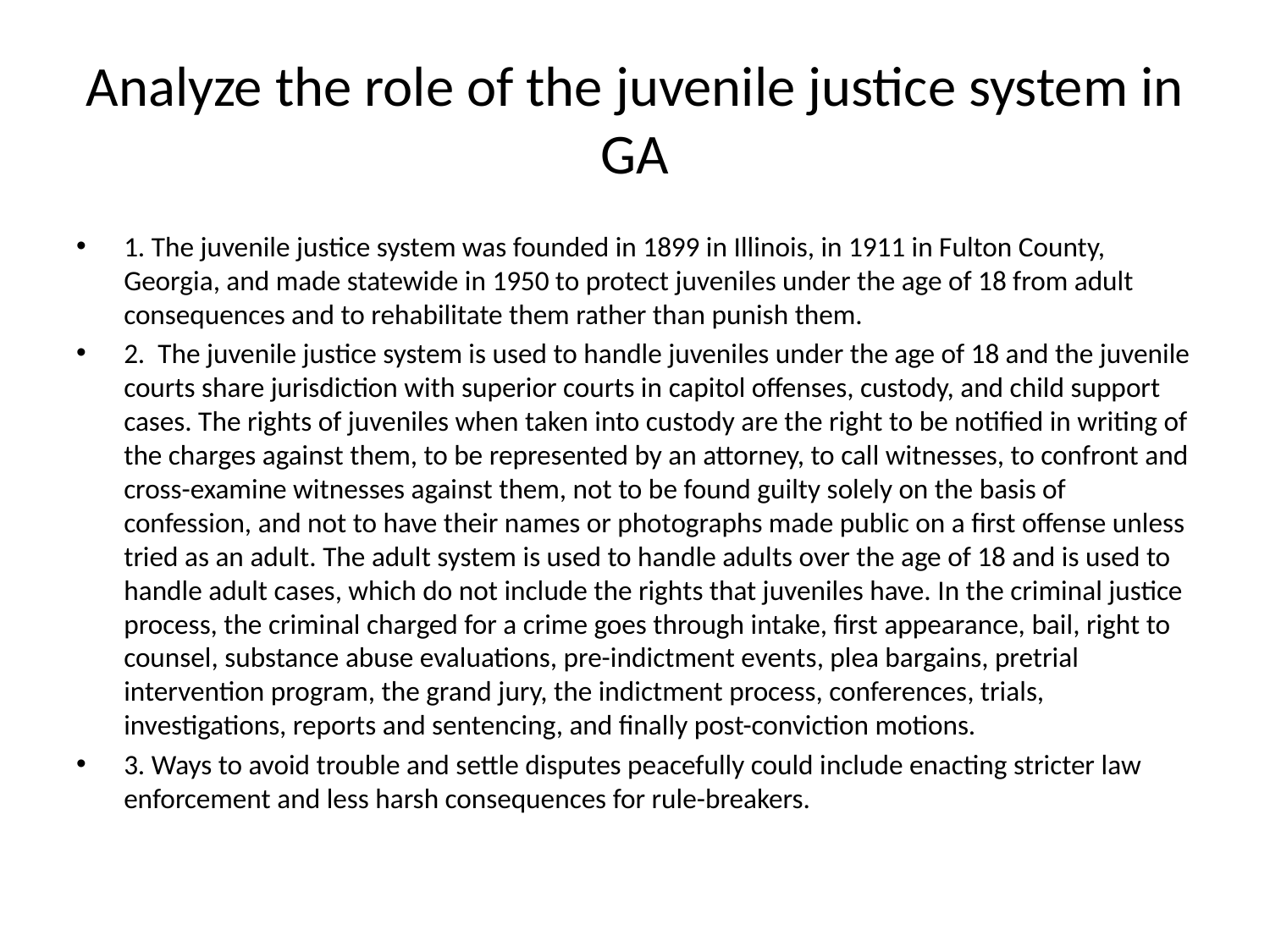

# Analyze the role of the juvenile justice system in GA
1. The juvenile justice system was founded in 1899 in Illinois, in 1911 in Fulton County, Georgia, and made statewide in 1950 to protect juveniles under the age of 18 from adult consequences and to rehabilitate them rather than punish them.
2.  The juvenile justice system is used to handle juveniles under the age of 18 and the juvenile courts share jurisdiction with superior courts in capitol offenses, custody, and child support cases. The rights of juveniles when taken into custody are the right to be notified in writing of the charges against them, to be represented by an attorney, to call witnesses, to confront and cross-examine witnesses against them, not to be found guilty solely on the basis of confession, and not to have their names or photographs made public on a first offense unless tried as an adult. The adult system is used to handle adults over the age of 18 and is used to handle adult cases, which do not include the rights that juveniles have. In the criminal justice process, the criminal charged for a crime goes through intake, first appearance, bail, right to counsel, substance abuse evaluations, pre-indictment events, plea bargains, pretrial intervention program, the grand jury, the indictment process, conferences, trials, investigations, reports and sentencing, and finally post-conviction motions.
3. Ways to avoid trouble and settle disputes peacefully could include enacting stricter law enforcement and less harsh consequences for rule-breakers.